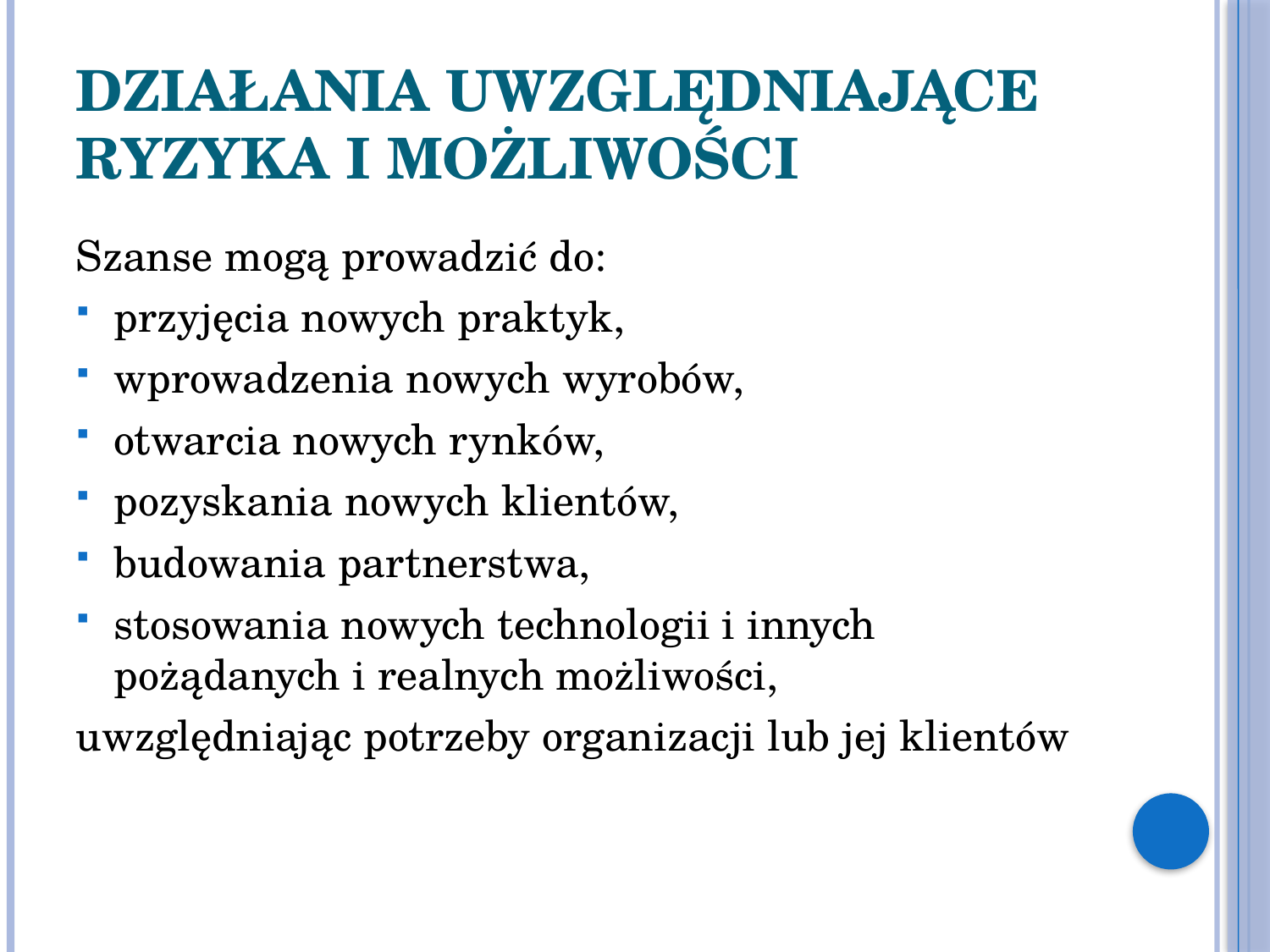

# Działania uwzględniające ryzyka i możliwości
Szanse mogą prowadzić do:
przyjęcia nowych praktyk,
wprowadzenia nowych wyrobów,
otwarcia nowych rynków,
pozyskania nowych klientów,
budowania partnerstwa,
stosowania nowych technologii i innych pożądanych i realnych możliwości,
uwzględniając potrzeby organizacji lub jej klientów